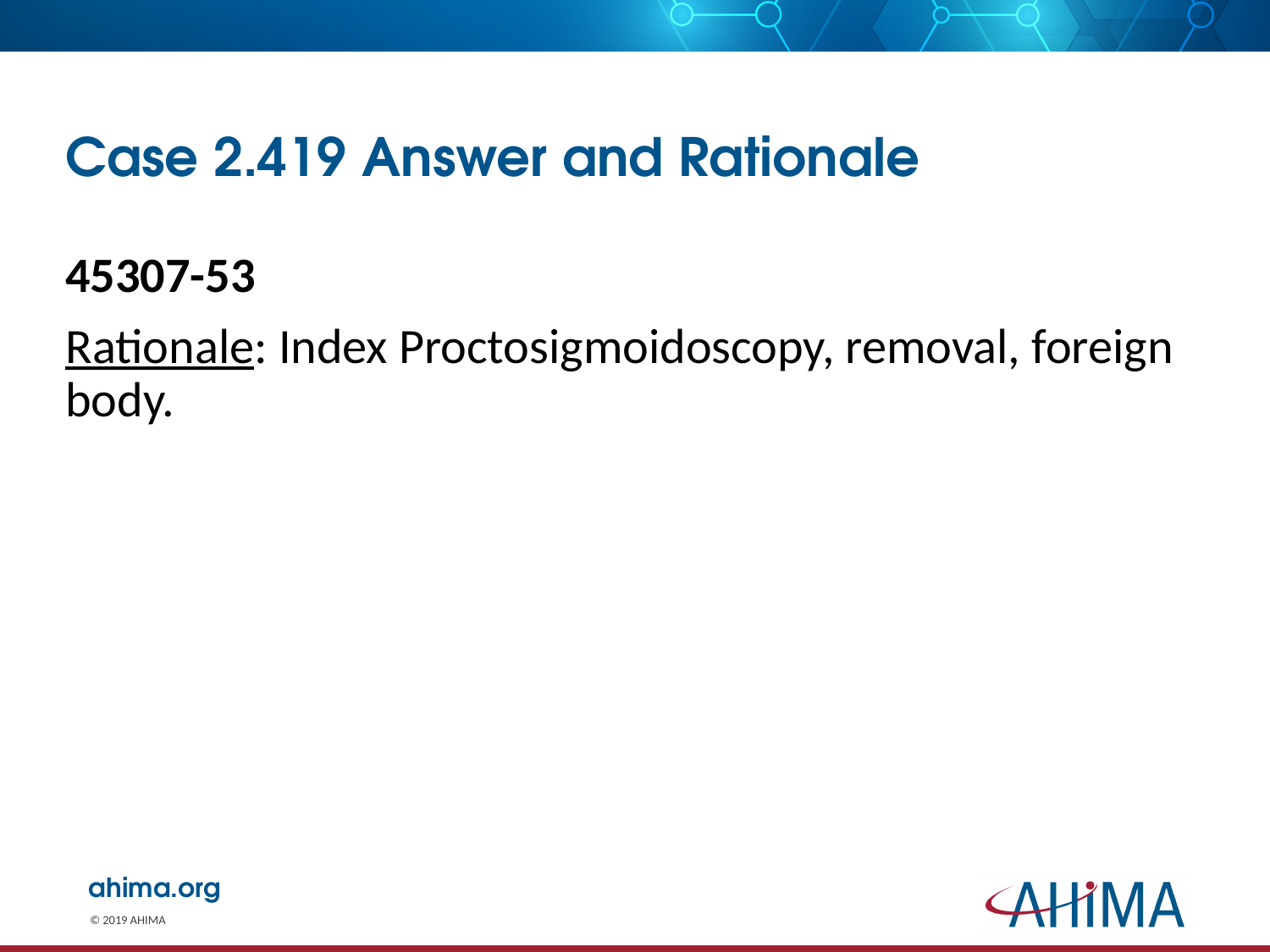

# Case 2.419 Answer and Rationale
45307-53
Rationale: Index Proctosigmoidoscopy, removal, foreign body.